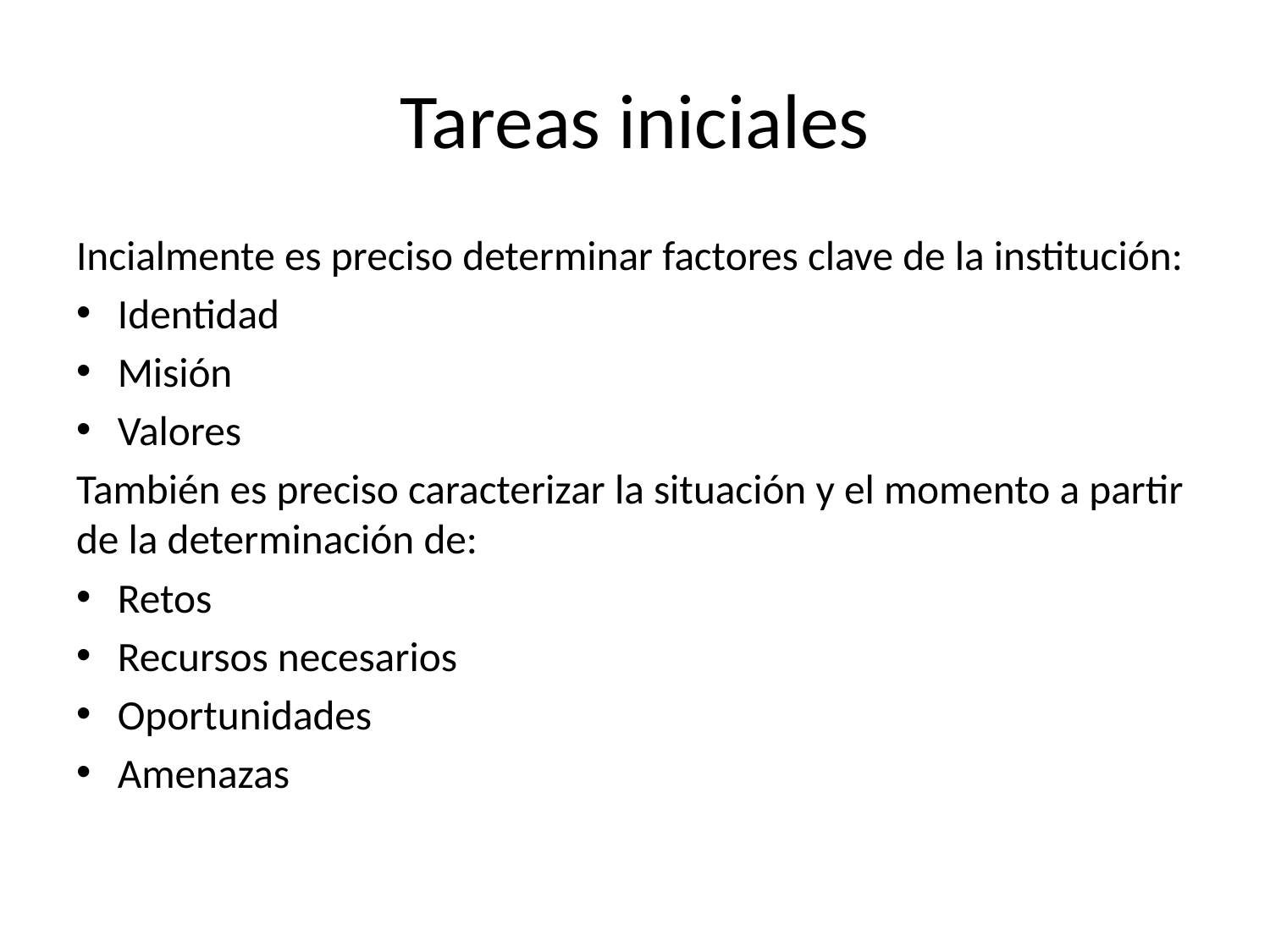

# Tareas iniciales
Incialmente es preciso determinar factores clave de la institución:
Identidad
Misión
Valores
También es preciso caracterizar la situación y el momento a partir de la determinación de:
Retos
Recursos necesarios
Oportunidades
Amenazas